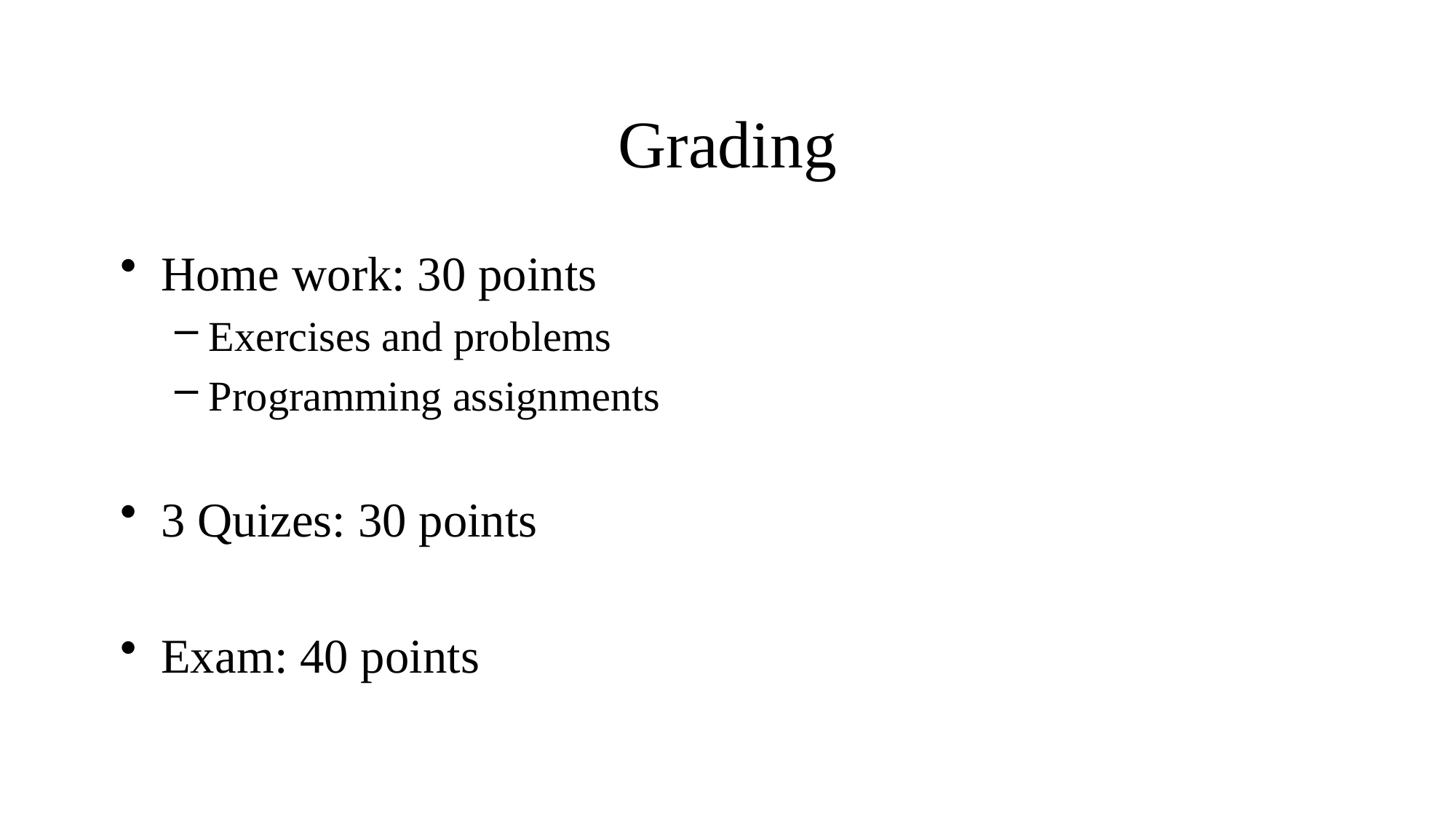

# Grading
Home work: 30 points
Exercises and problems
Programming assignments

3 Quizes: 30 points

Exam: 40 points